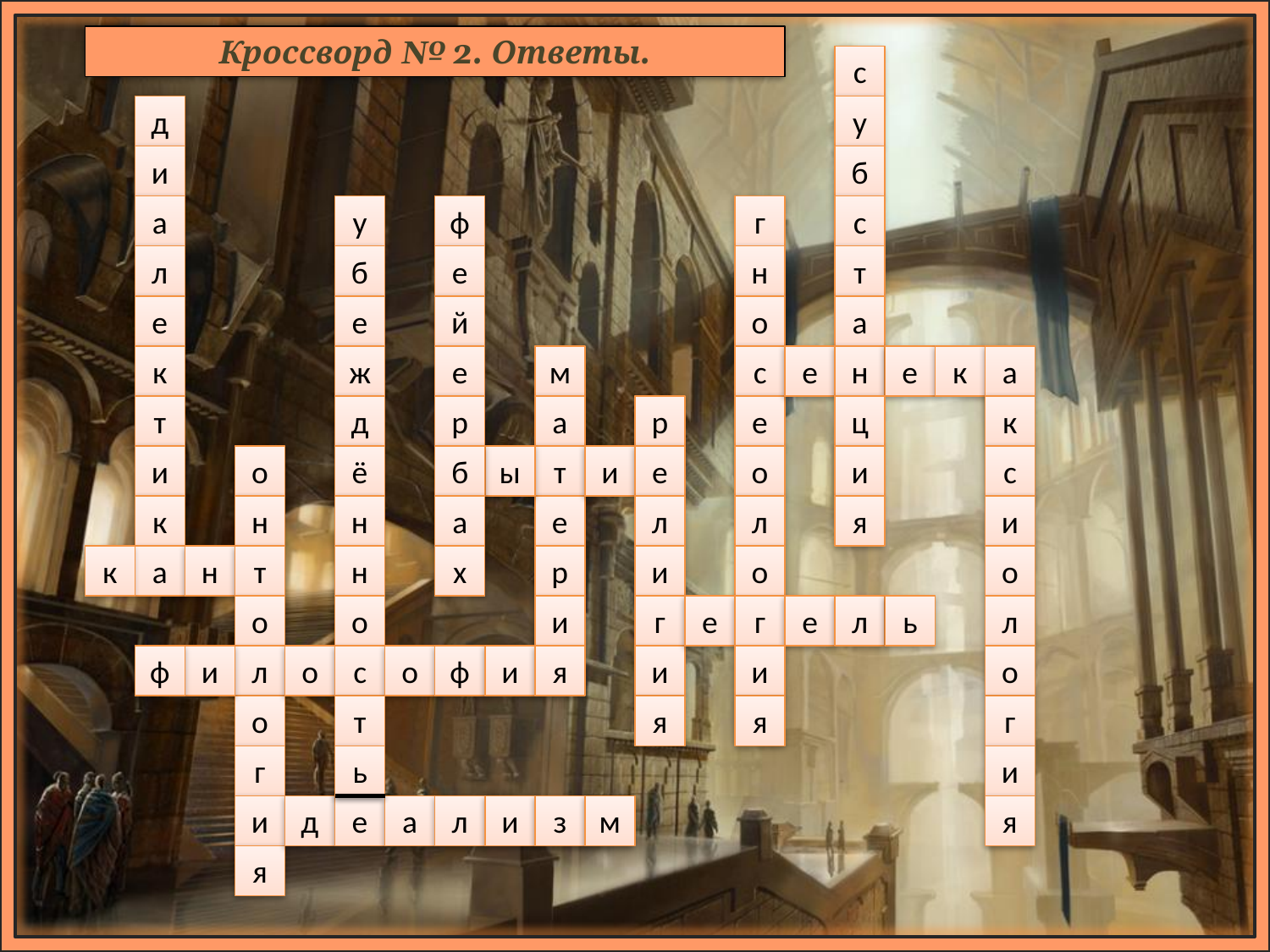

Кроссворд № 2. Ответы.
с
д
у
и
б
а
у
ф
г
с
л
б
е
н
т
е
е
й
о
а
к
ж
е
м
с
е
н
е
к
а
т
д
р
а
р
е
ц
к
и
о
ё
б
ы
т
и
е
о
и
с
к
н
н
а
е
л
л
я
и
к
а
н
т
н
х
р
и
о
о
о
о
и
г
е
г
е
л
ь
л
ф
и
л
о
с
о
ф
и
я
и
и
о
о
т
я
я
г
г
ь
и
и
д
е
а
л
и
з
м
я
я